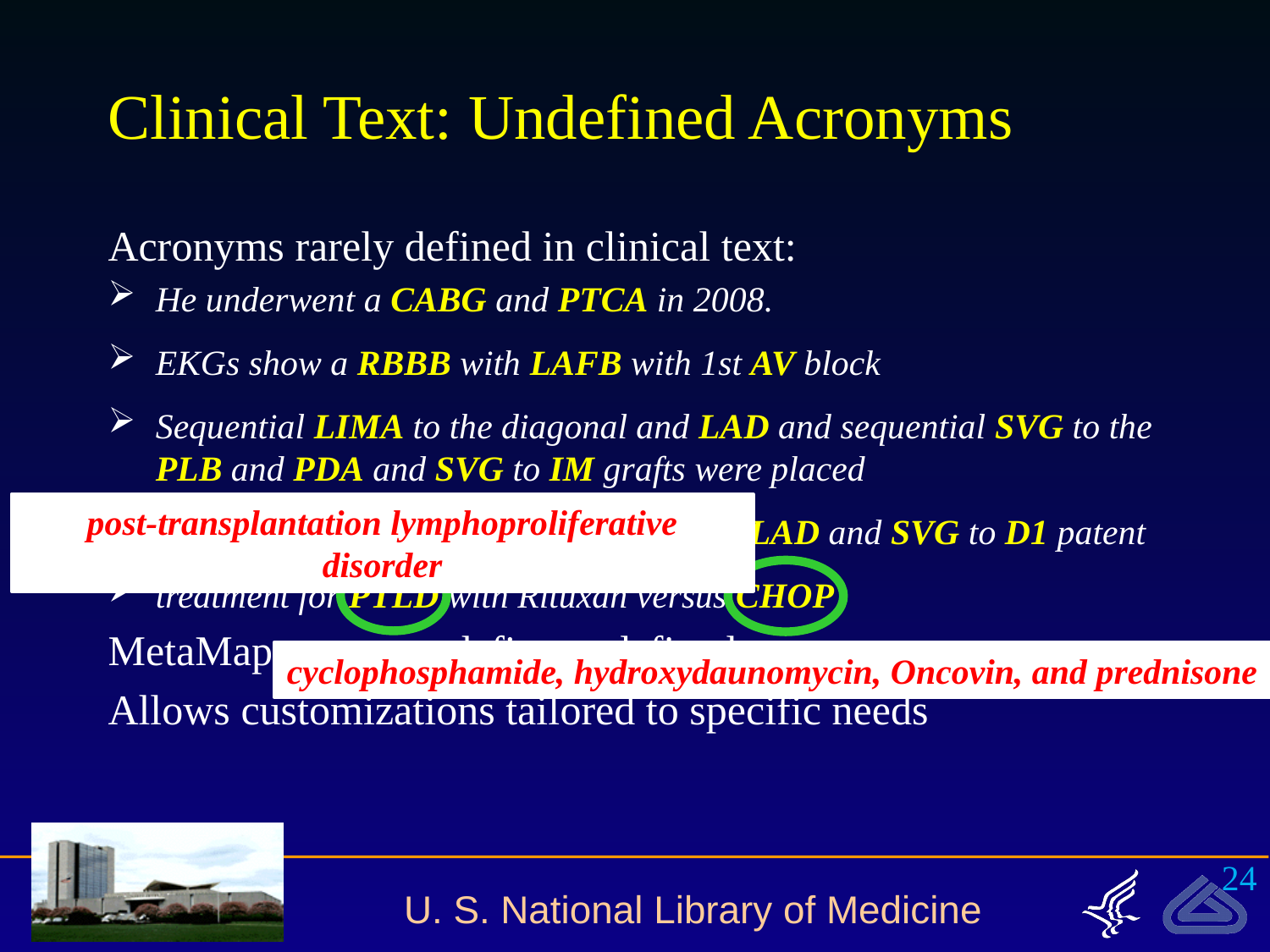

# Clinical Text: Undefined Acronyms
Acronyms rarely defined in clinical text:
He underwent a CABG and PTCA in 2008.
EKGs show a RBBB with LAFB with 1st AV block
Sequential LIMA to the diagonal and LAD and sequential SVG to the PLB and PDA and SVG to IM grafts were placed
status post CABG with a patent LIMA to LAD and SVG to D1 patent
treatment for PTLD with Rituxan versus CHOP
MetaMap users can define undefined acronyms
Allows customizations tailored to specific needs

post-transplantation lymphoproliferative disorder

cyclophosphamide, hydroxydaunomycin, Oncovin, and prednisone
24